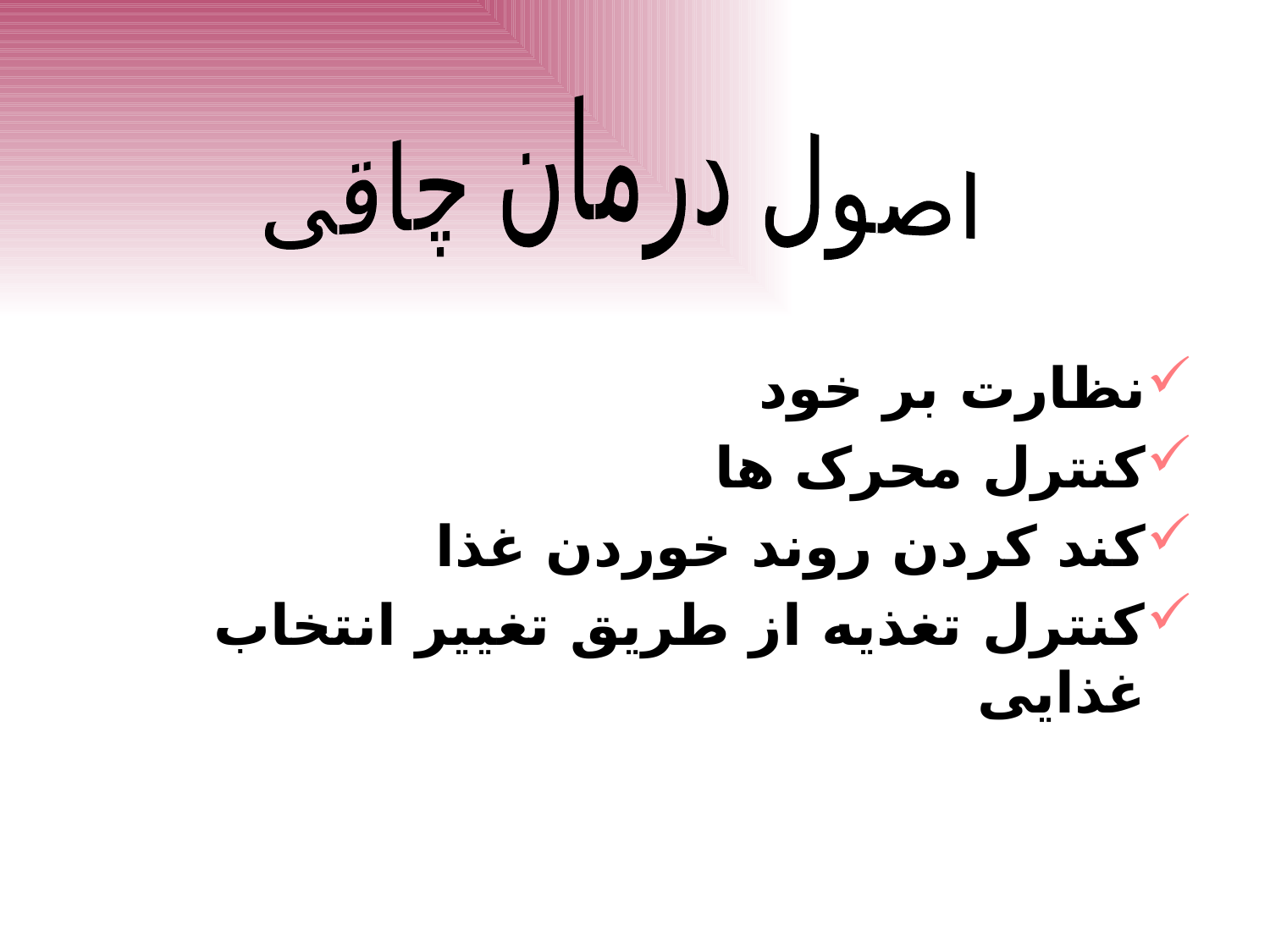

اصول درمان چاقی
نظارت بر خود
کنترل محرک ها
کند کردن روند خوردن غذا
کنترل تغذیه از طریق تغییر انتخاب غذایی